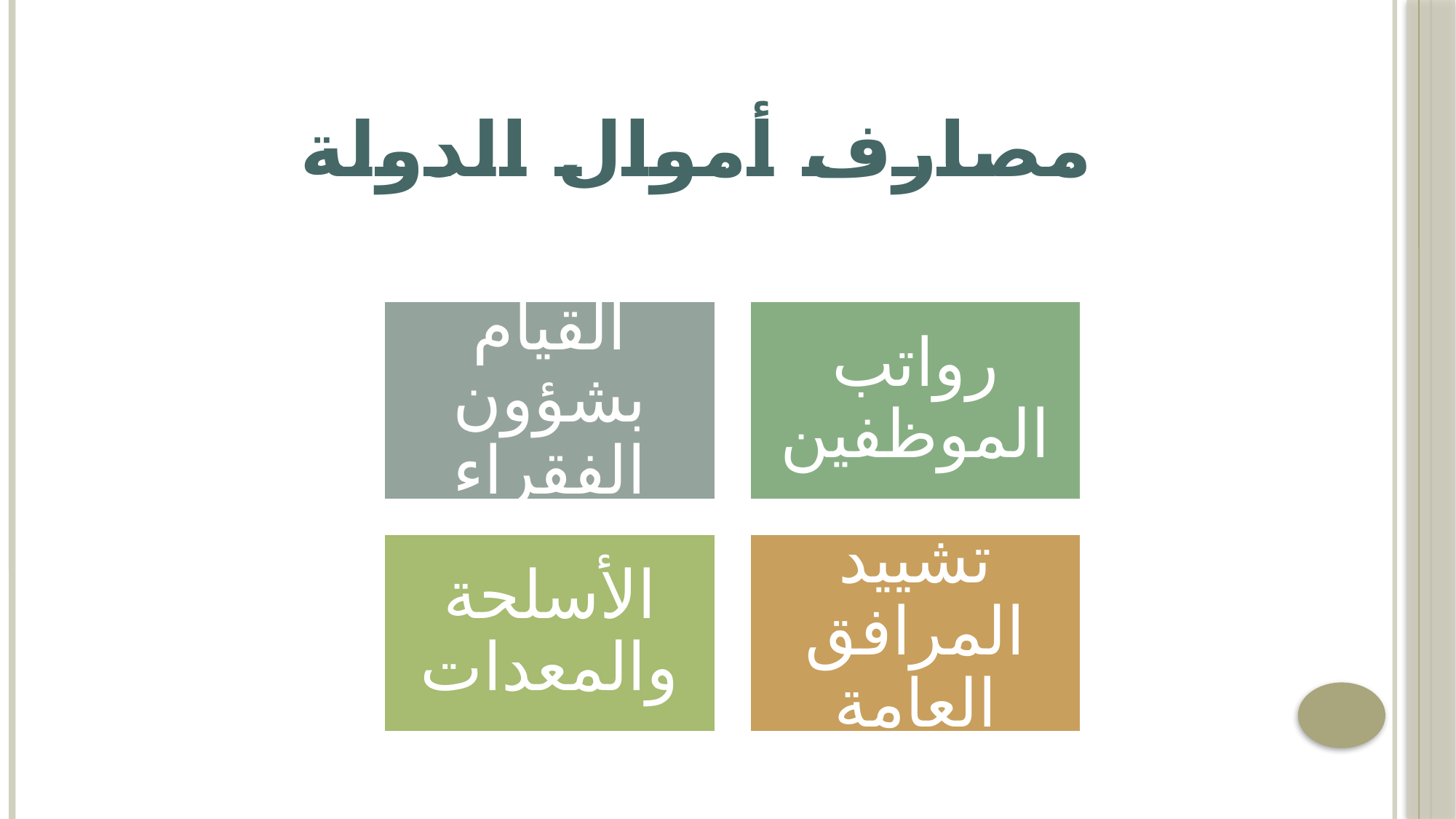

مصارف أموال الدولة
القيام بشؤون الفقراء
رواتب الموظفين
الأسلحة والمعدات
تشييد المرافق العامة